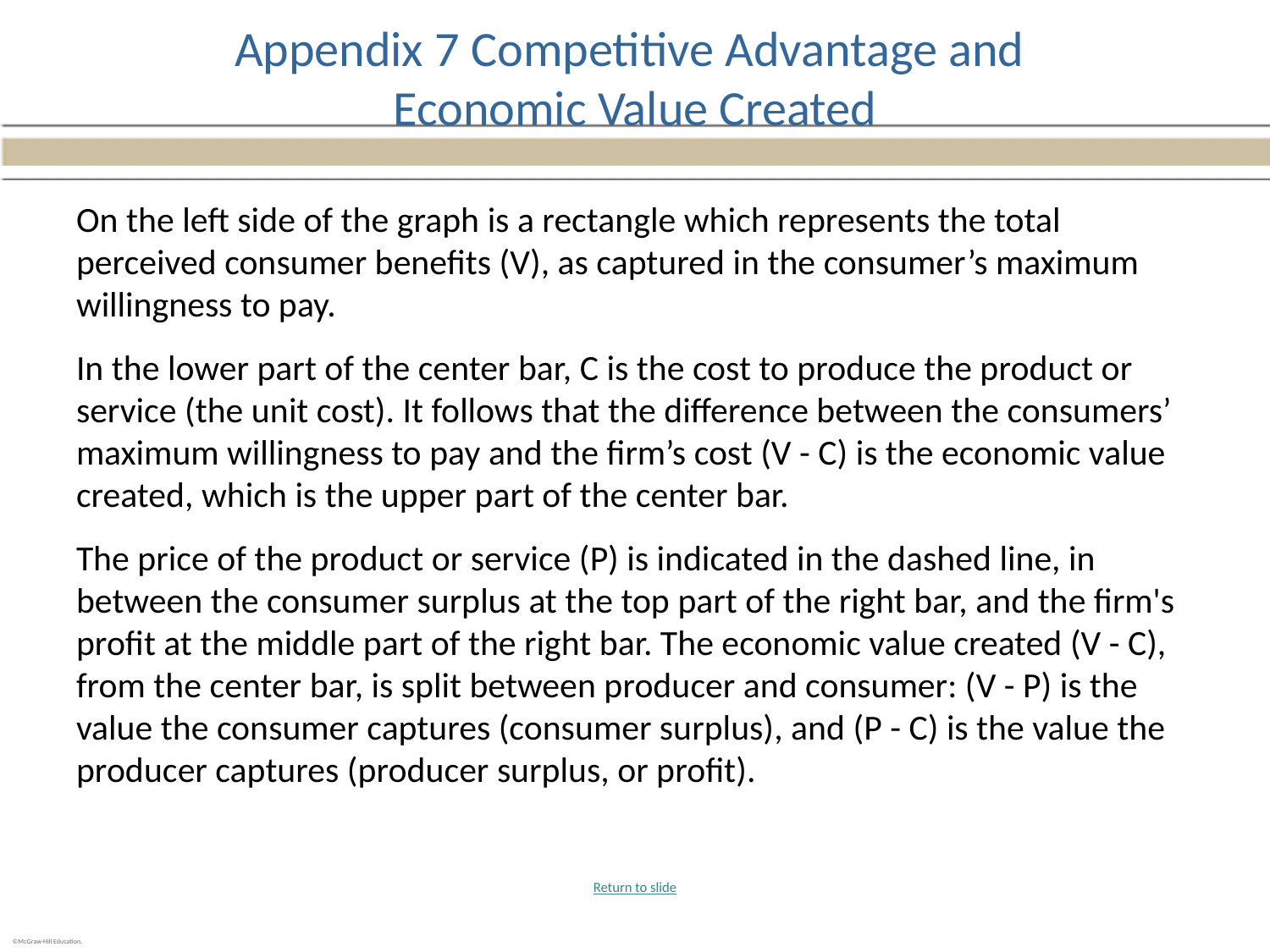

# Appendix 7 Competitive Advantage and Economic Value Created
On the left side of the graph is a rectangle which represents the total perceived consumer benefits (V), as captured in the consumer’s maximum willingness to pay.
In the lower part of the center bar, C is the cost to produce the product or service (the unit cost). It follows that the difference between the consumers’ maximum willingness to pay and the firm’s cost (V - C) is the economic value created, which is the upper part of the center bar.
The price of the product or service (P) is indicated in the dashed line, in between the consumer surplus at the top part of the right bar, and the firm's profit at the middle part of the right bar. The economic value created (V - C), from the center bar, is split between producer and consumer: (V - P) is the value the consumer captures (consumer surplus), and (P - C) is the value the producer captures (producer surplus, or profit).
Return to slide